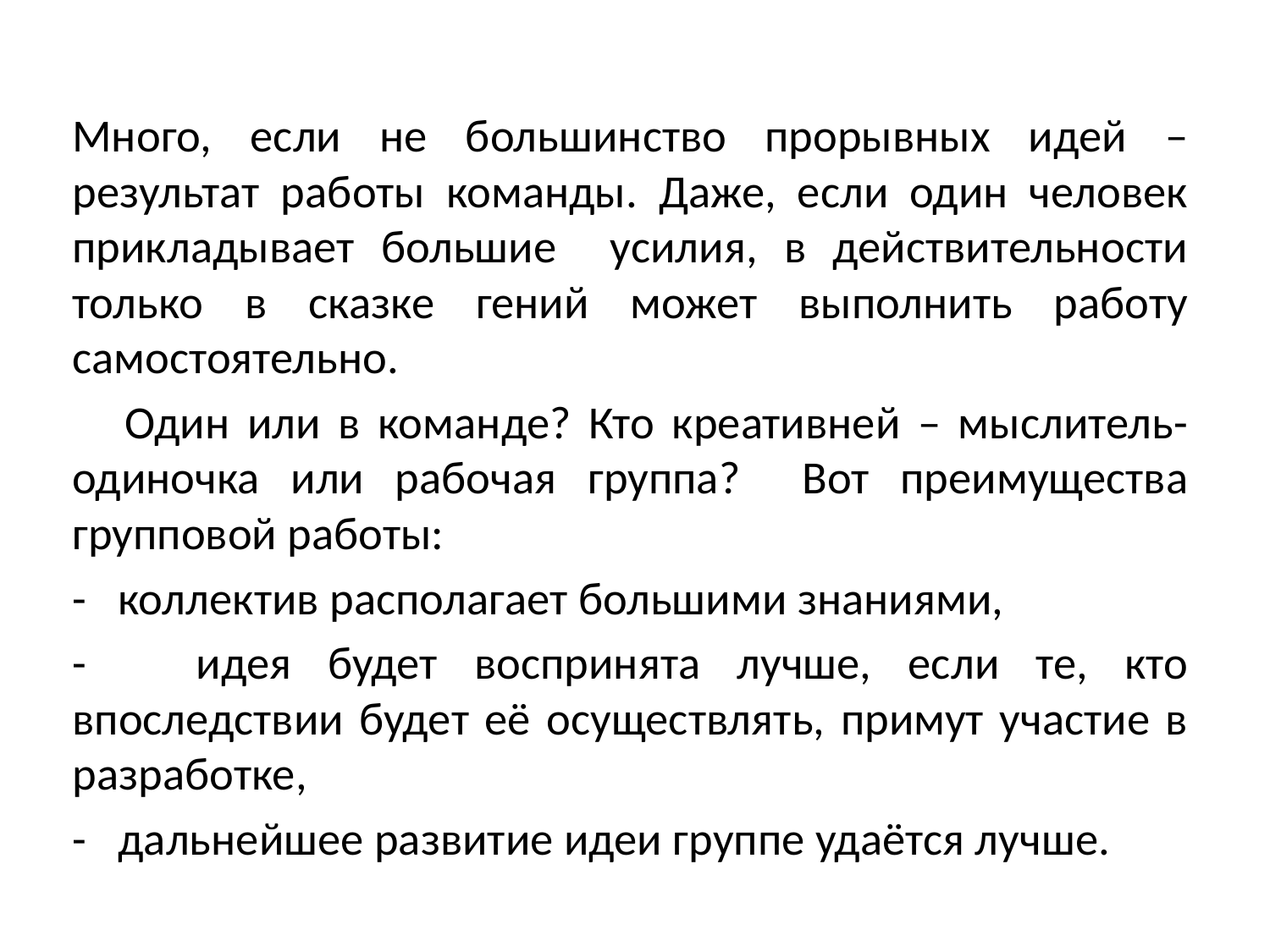

Много, если не большинство прорывных идей – результат работы команды. Даже, если один человек прикладывает большие  усилия, в действительности только в сказке гений может выполнить работу самостоятельно.
   Один или в команде? Кто креативней – мыслитель-одиночка или рабочая группа?  Вот преимущества групповой работы:
-   коллектив располагает большими знаниями,
-   идея будет воспринята лучше, если те, кто впоследствии будет её осуществлять, примут участие в разработке,
-   дальнейшее развитие идеи группе удаётся лучше.